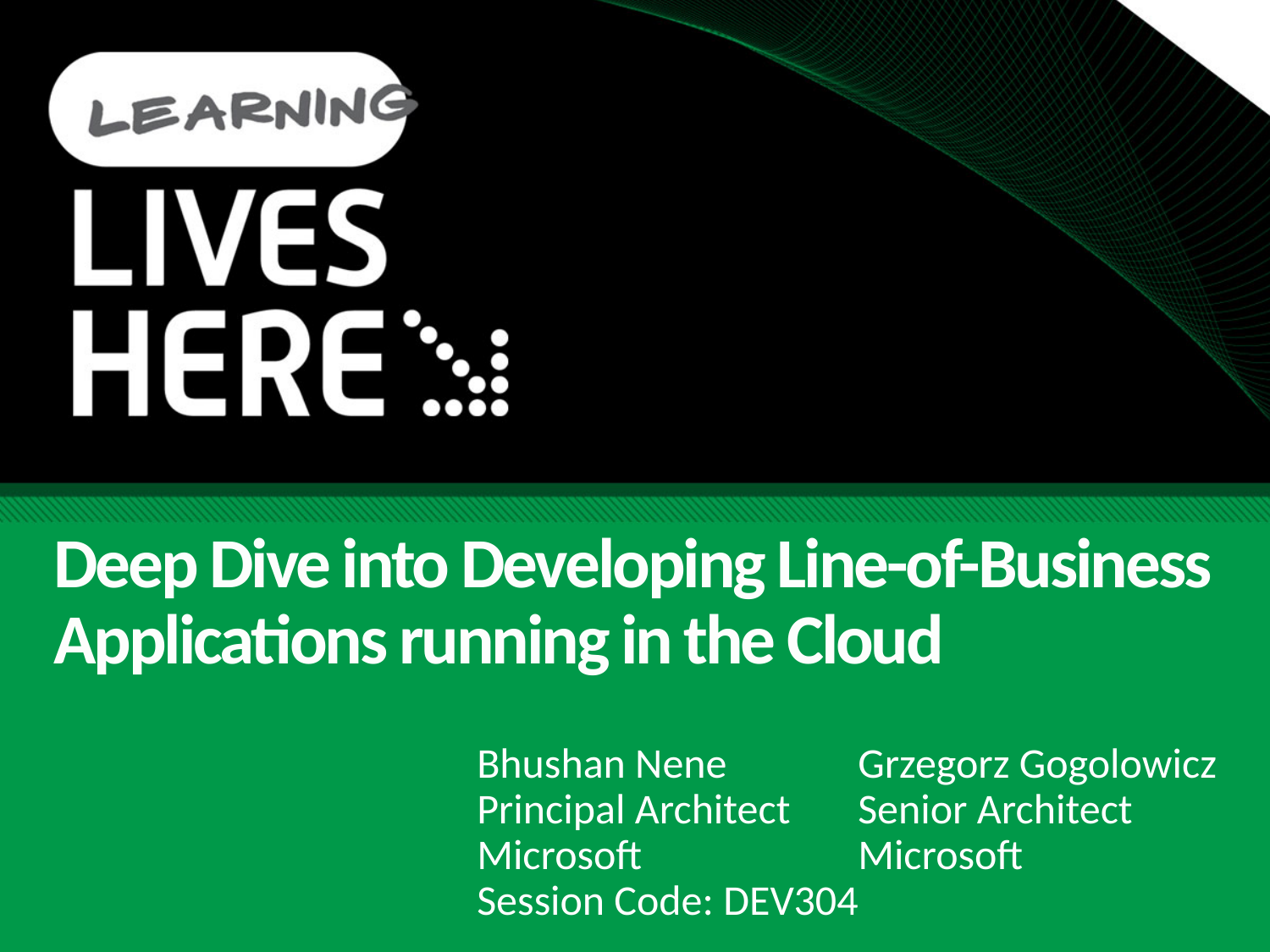

# Deep Dive into Developing Line-of-Business Applications running in the Cloud
Bhushan Nene		Grzegorz Gogolowicz
Principal Architect	Senior Architect
Microsoft		Microsoft
Session Code: DEV304